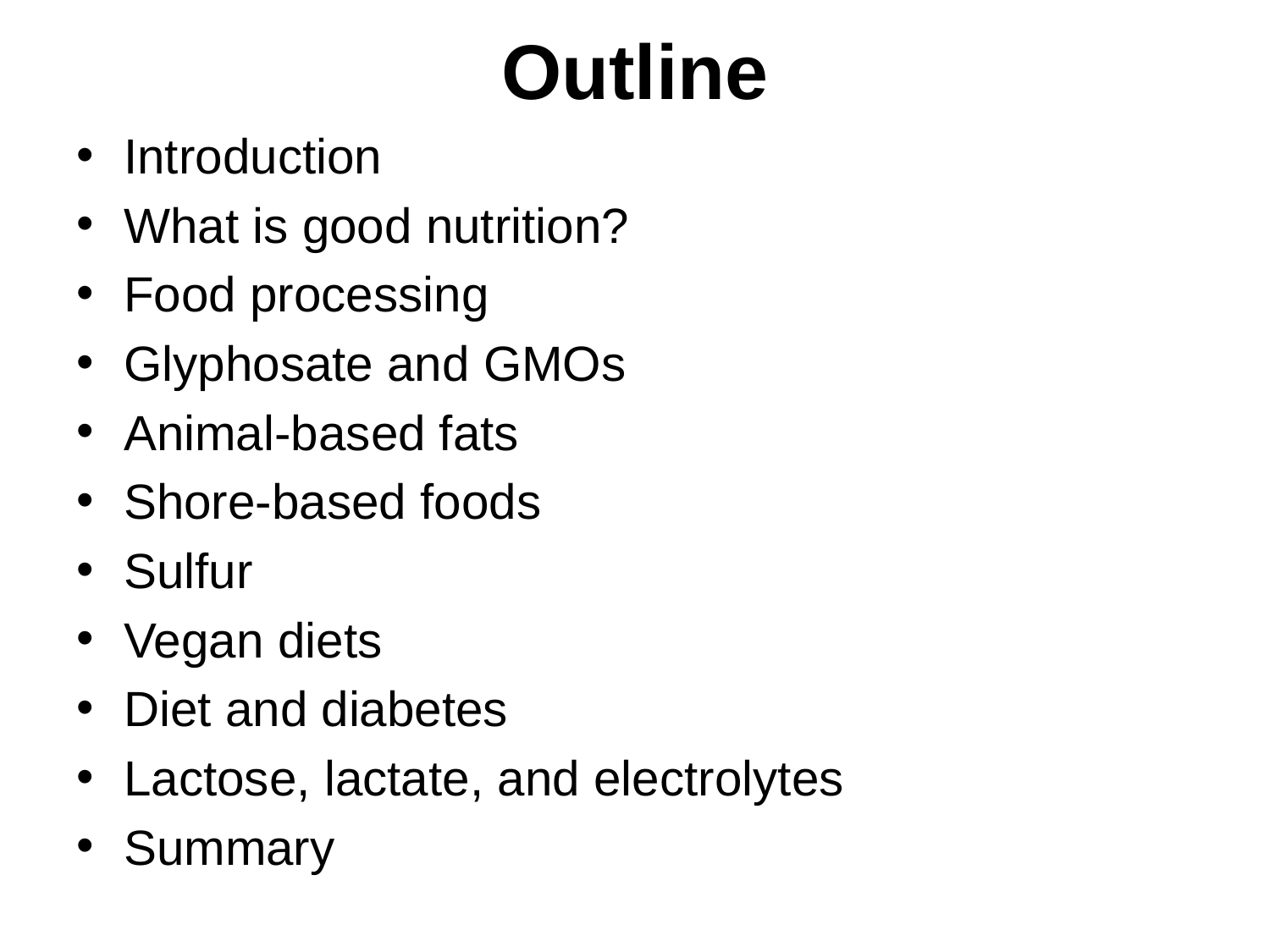

# Outline
Introduction
What is good nutrition?
Food processing
Glyphosate and GMOs
Animal-based fats
Shore-based foods
Sulfur
Vegan diets
Diet and diabetes
Lactose, lactate, and electrolytes
Summary